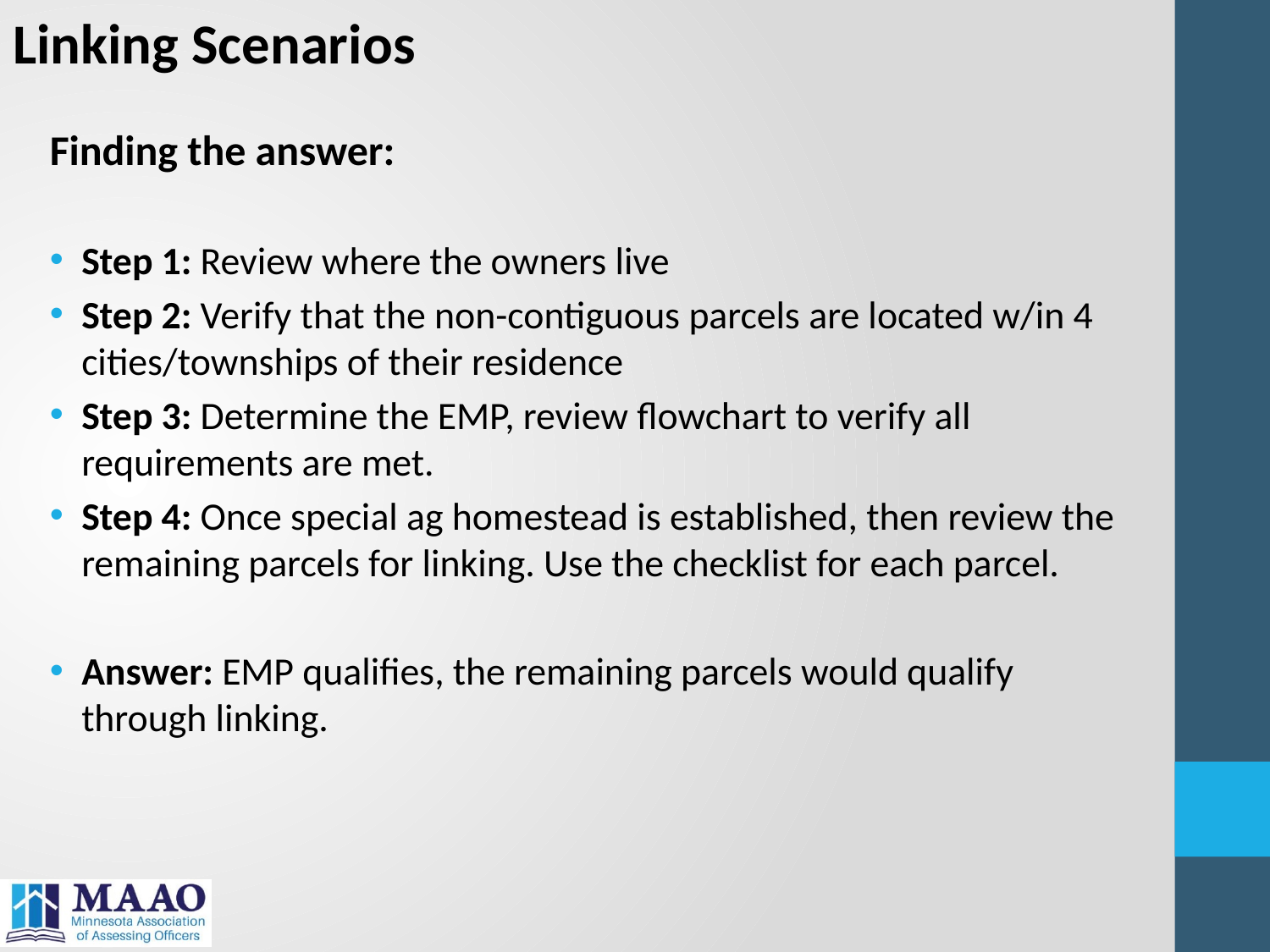

Linking Scenarios
Finding the answer:

Step 1: Review where the owners live
Step 2: Verify that the non-contiguous parcels are located w/in 4 cities/townships of their residence
Step 3: Determine the EMP, review flowchart to verify all requirements are met.
Step 4: Once special ag homestead is established, then review the remaining parcels for linking. Use the checklist for each parcel.

Answer: EMP qualifies, the remaining parcels would qualify through linking.